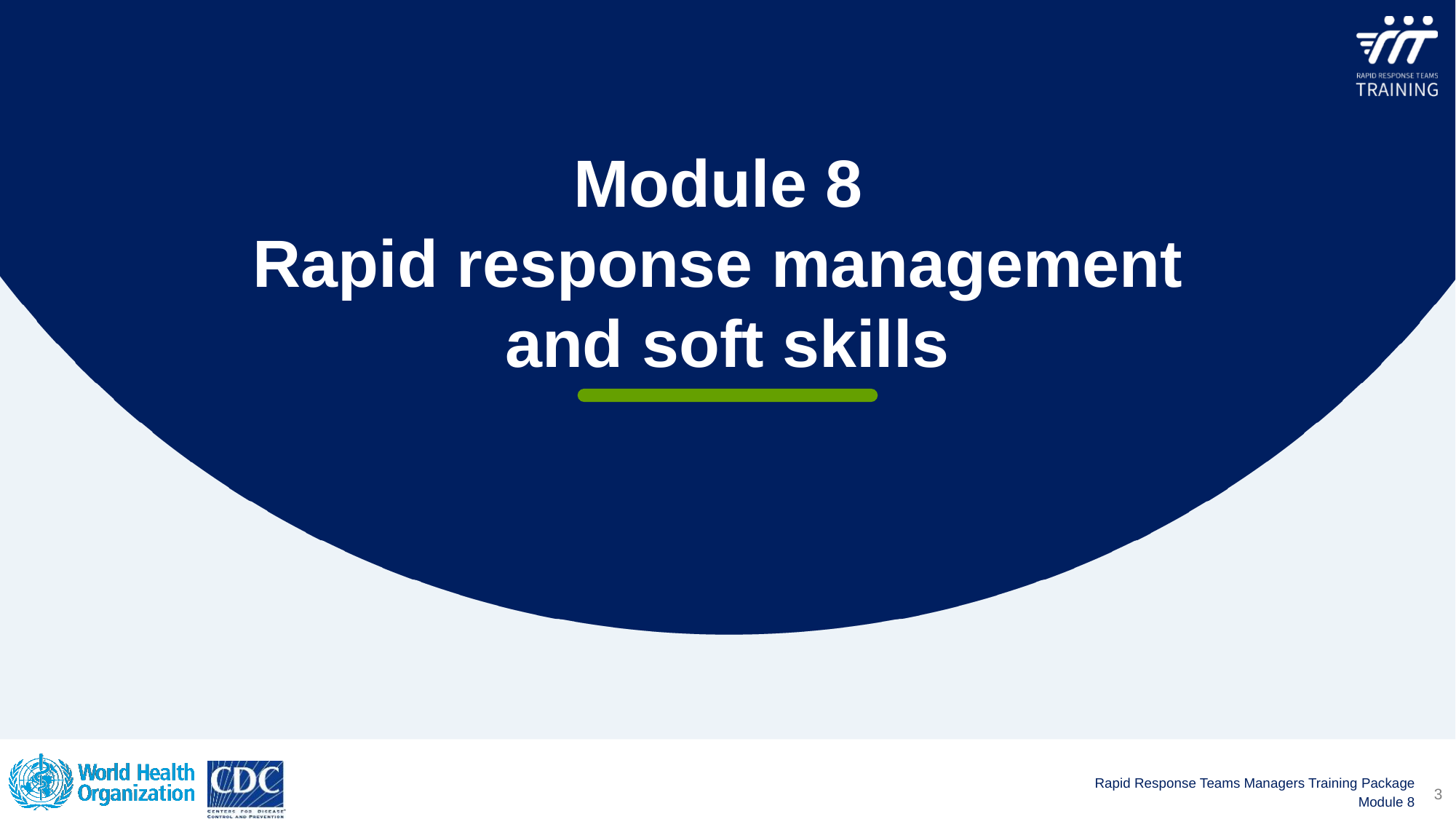

Module 8
Rapid response management
and soft skills

3